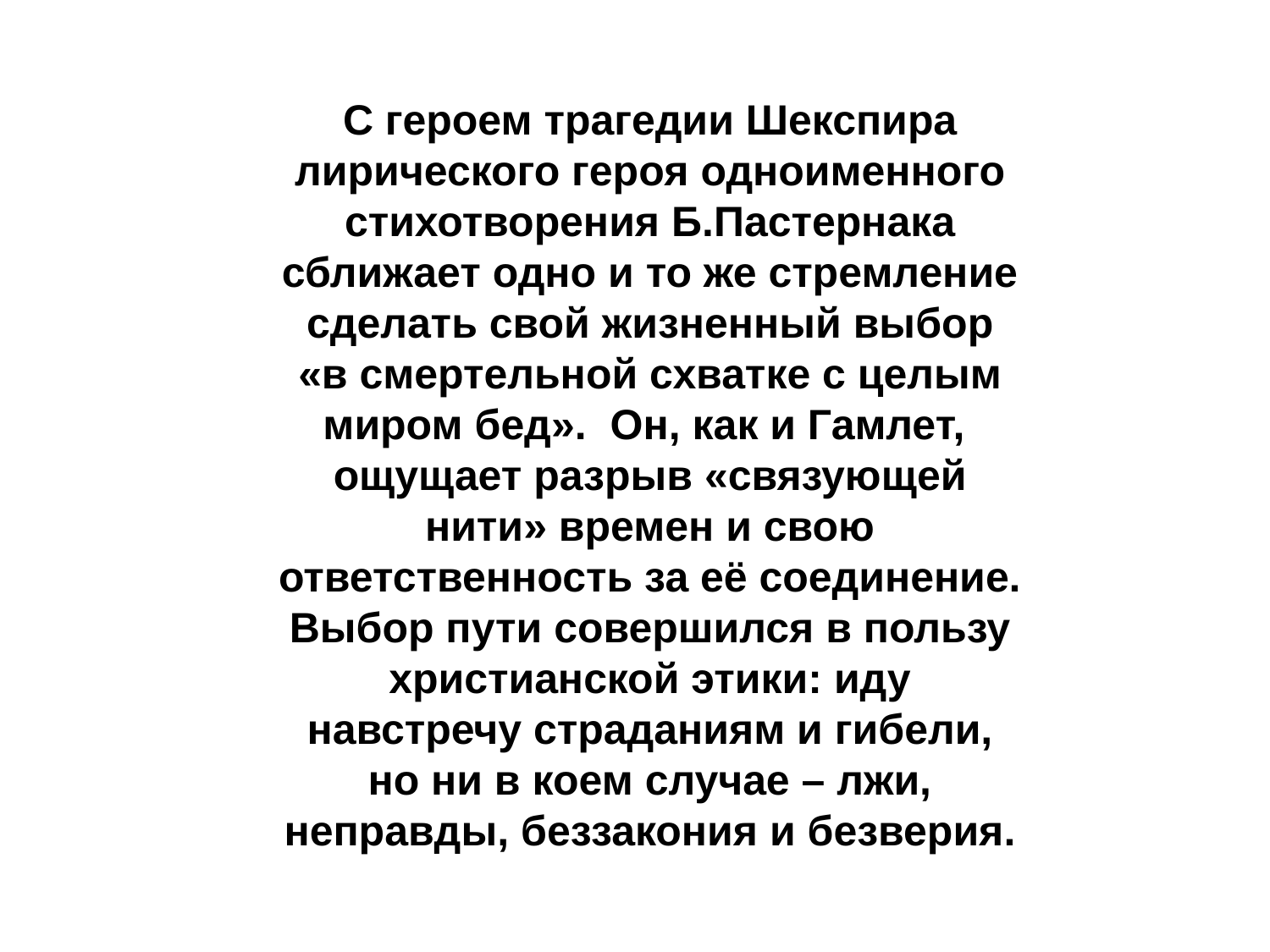

С героем трагедии Шекспира лирического героя одноименного стихотворения Б.Пастернака сближает одно и то же стремление сделать свой жизненный выбор «в смертельной схватке с целым миром бед».  Он, как и Гамлет,  ощущает разрыв «связующей нити» времен и свою ответственность за её соединение.
Выбор пути совершился в пользу христианской этики: иду навстречу страданиям и гибели, но ни в коем случае – лжи, неправды, беззакония и безверия.